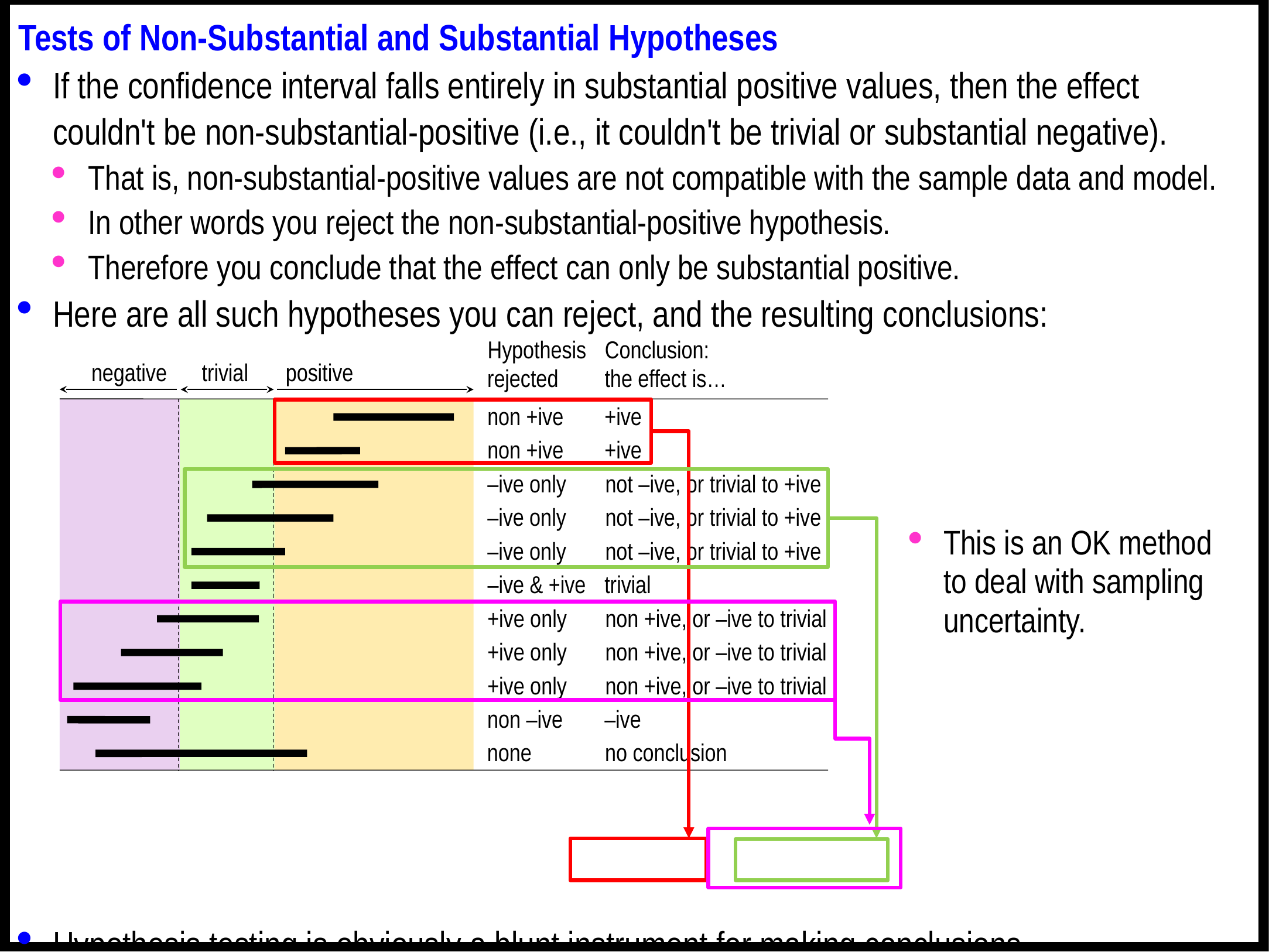

Tests of Non-Substantial and Substantial Hypotheses
If the confidence interval falls entirely in substantial positive values, then the effect couldn't be non-substantial-positive (i.e., it couldn't be trivial or substantial negative).
That is, non-substantial-positive values are not compatible with the sample data and model.
In other words you reject the non-substantial-positive hypothesis.
Therefore you conclude that the effect can only be substantial positive.
Here are all such hypotheses you can reject, and the resulting conclusions:

Hypothesis testing is obviously a blunt instrument for making conclusions.
It would be nice to distinguish between these two, or these three. See later.
Some researchers like hypothesis testing, because it has a well-defined error rate…
Hypothesis
rejected
Conclusion:
the effect is…
negative
trivial
positive

non +ive
+ive

non +ive
+ive

–ive only
not –ive, or trivial to +ive

–ive only
not –ive, or trivial to +ive
This is an OK method
to deal with sampling uncertainty.

–ive only
not –ive, or trivial to +ive

–ive & +ive
trivial

+ive only
non +ive, or –ive to trivial

+ive only
non +ive, or –ive to trivial

+ive only
non +ive, or –ive to trivial

non –ive
–ive

none
no conclusion